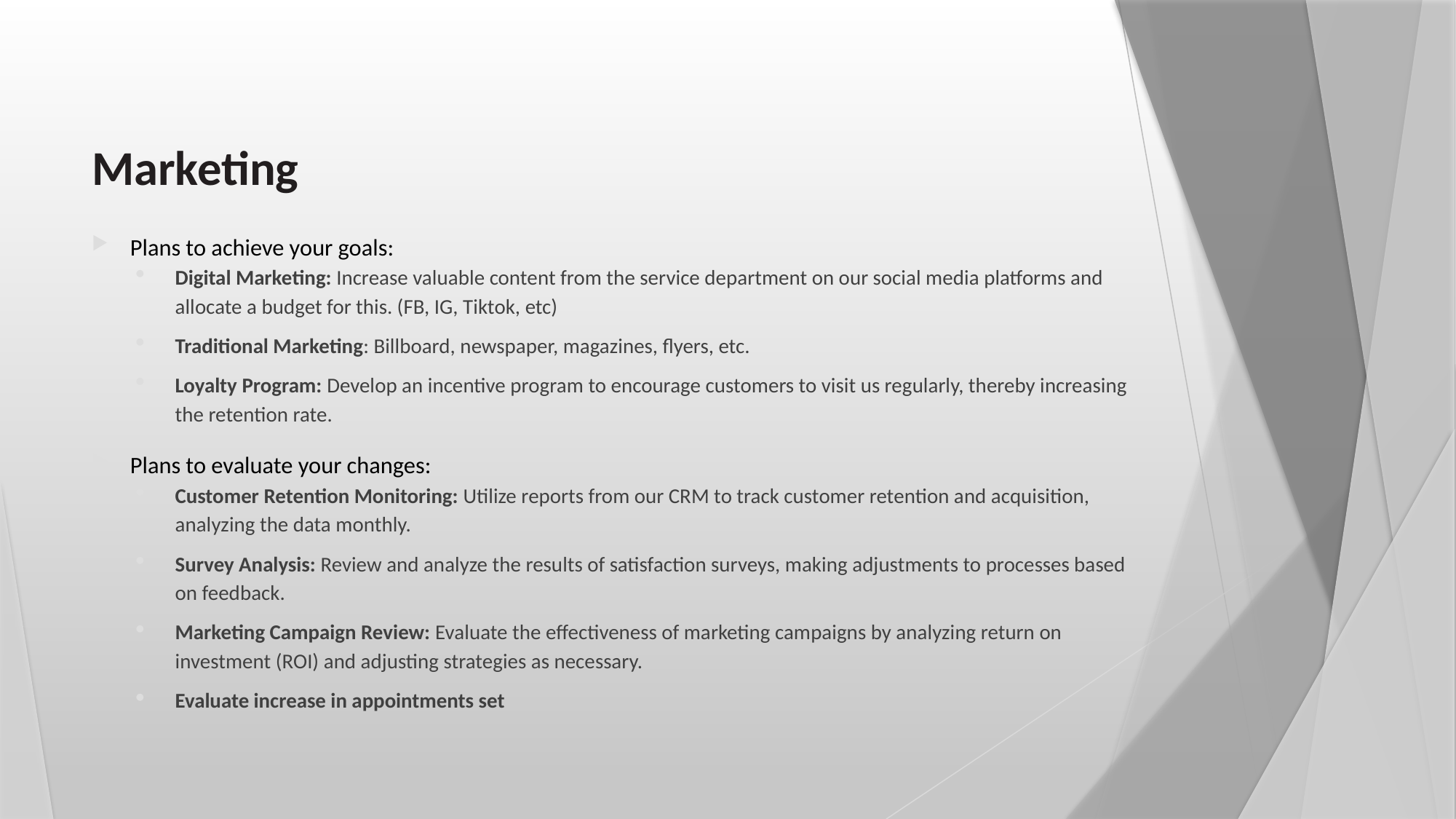

# Marketing

Plans to achieve your goals:
Digital Marketing: Increase valuable content from the service department on our social media platforms and allocate a budget for this. (FB, IG, Tiktok, etc)
Traditional Marketing: Billboard, newspaper, magazines, flyers, etc.
Loyalty Program: Develop an incentive program to encourage customers to visit us regularly, thereby increasing the retention rate.
Plans to evaluate your changes:
Customer Retention Monitoring: Utilize reports from our CRM to track customer retention and acquisition, analyzing the data monthly.
Survey Analysis: Review and analyze the results of satisfaction surveys, making adjustments to processes based on feedback.
Marketing Campaign Review: Evaluate the effectiveness of marketing campaigns by analyzing return on investment (ROI) and adjusting strategies as necessary.
Evaluate increase in appointments set